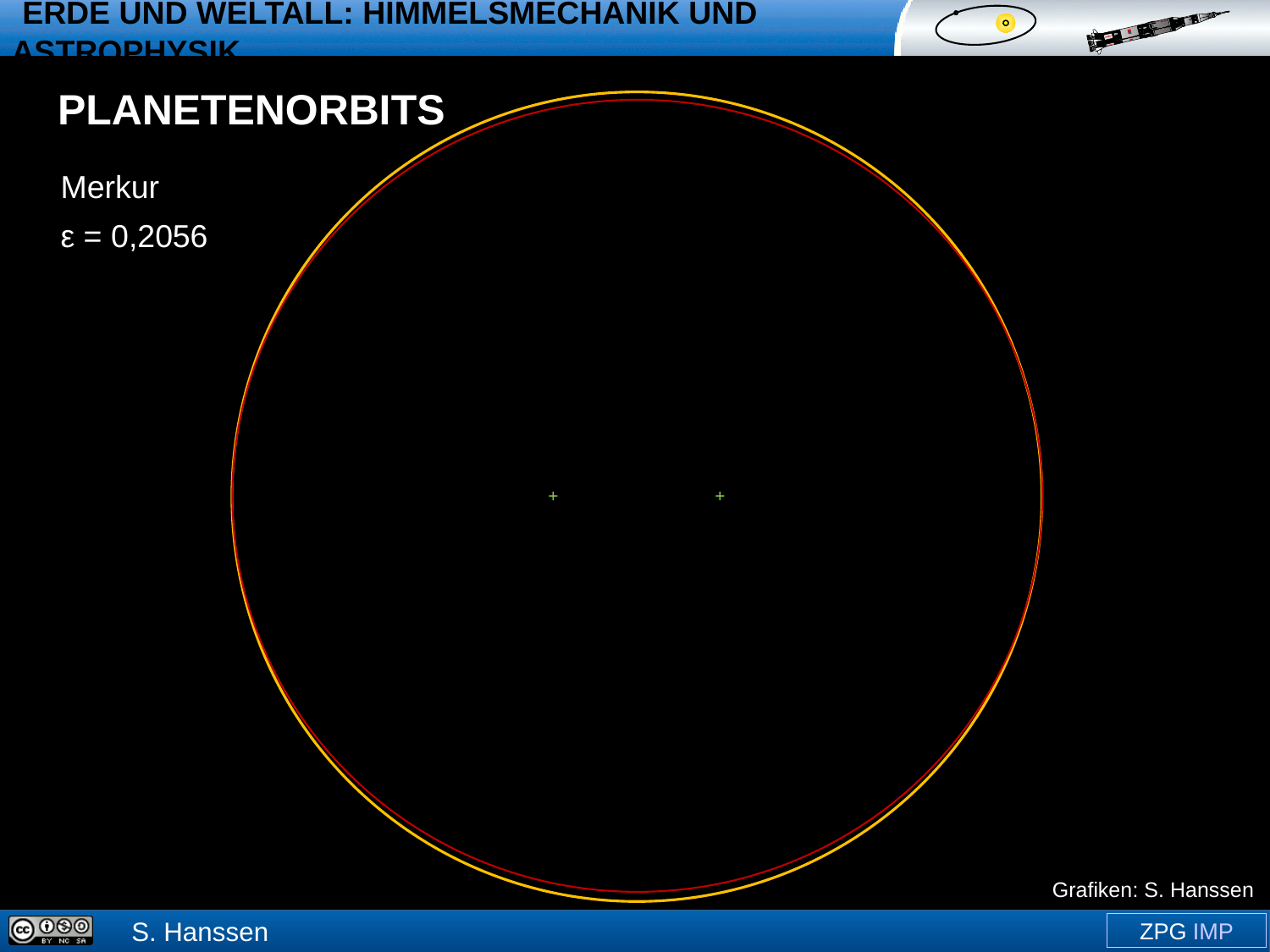

Planetenorbits

Merkur
ε = 0,2056
+
+
Grafiken: S. Hanssen